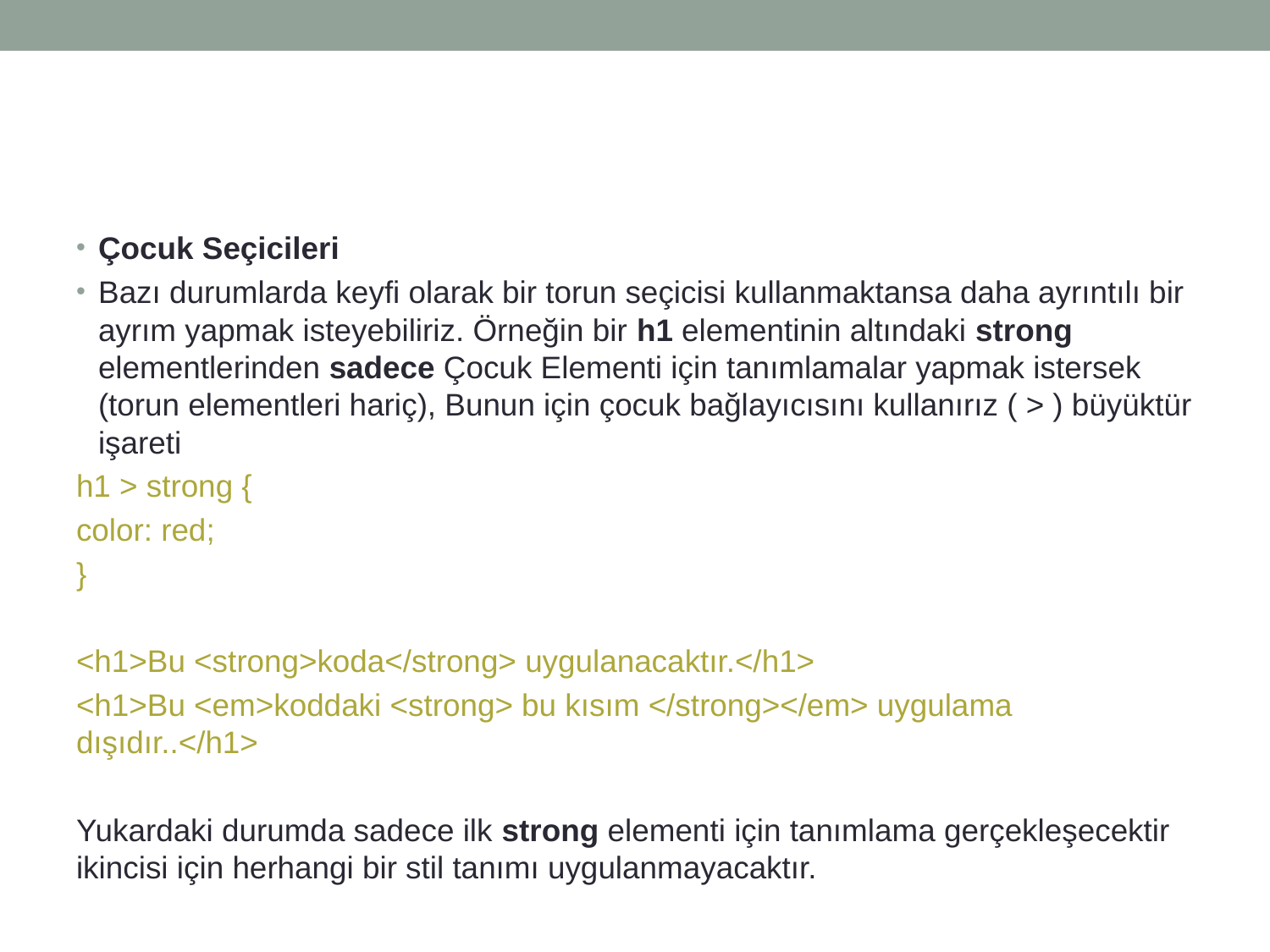

#
Çocuk Seçicileri
Bazı durumlarda keyfi olarak bir torun seçicisi kullanmaktansa daha ayrıntılı bir ayrım yapmak isteyebiliriz. Örneğin bir h1 elementinin altındaki strong elementlerinden sadece Çocuk Elementi için tanımlamalar yapmak istersek (torun elementleri hariç), Bunun için çocuk bağlayıcısını kullanırız ( > ) büyüktür işareti
h1 > strong {
color: red;
}

<h1>Bu <strong>koda</strong> uygulanacaktır.</h1>
<h1>Bu <em>koddaki <strong> bu kısım </strong></em> uygulama dışıdır..</h1>

Yukardaki durumda sadece ilk strong elementi için tanımlama gerçekleşecektir ikincisi için herhangi bir stil tanımı uygulanmayacaktır.